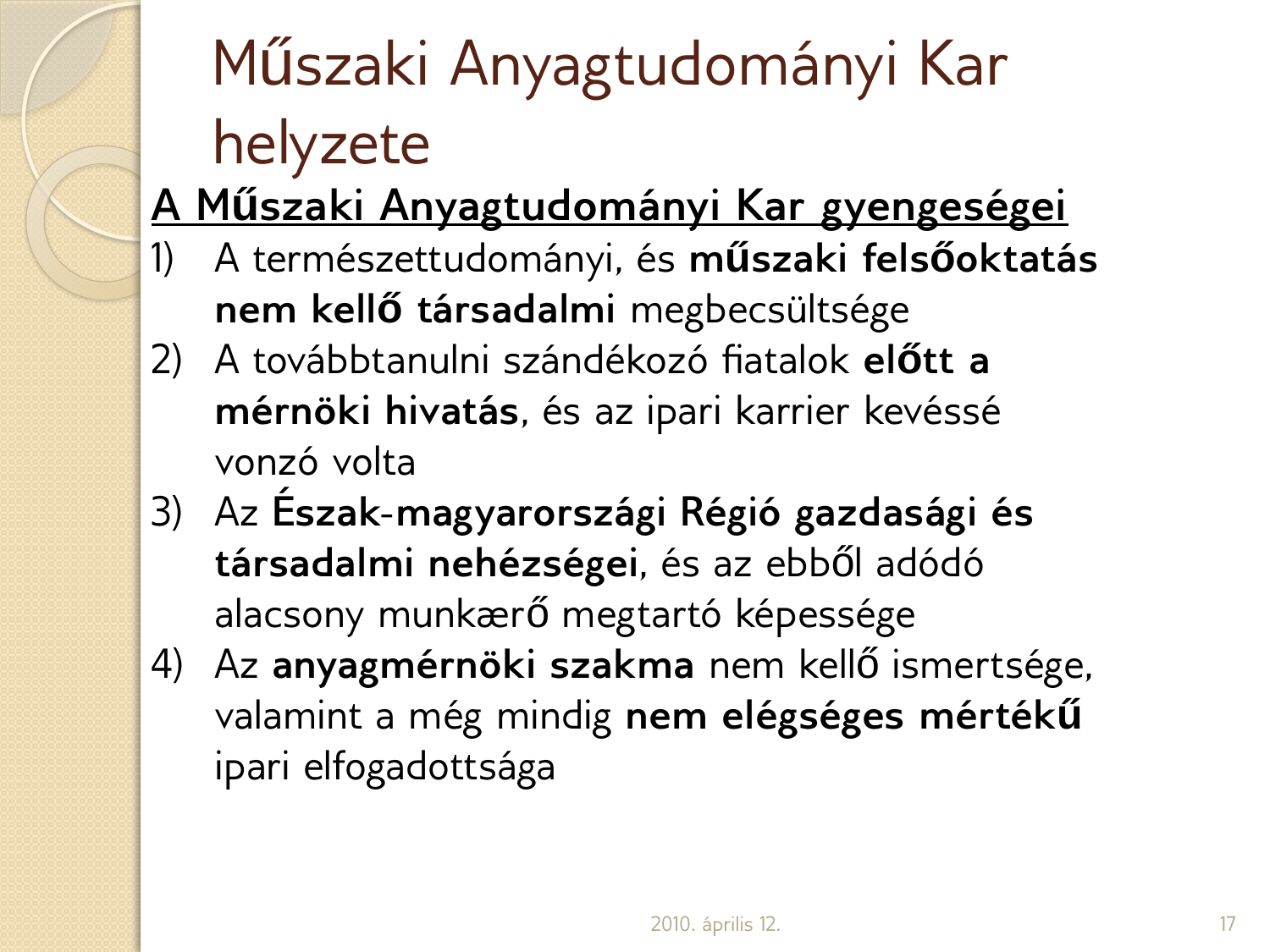

# Műszaki Anyagtudományi Kar helyzete
A Műszaki Anyagtudományi Kar gyengeségei
A természettudományi, és műszaki felsőoktatás nem kellő társadalmi megbecsültsége
A továbbtanulni szándékozó fiatalok előtt a mérnöki hivatás, és az ipari karrier kevéssé vonzó volta
Az Észak-magyarországi Régió gazdasági és társadalmi nehézségei, és az ebből adódó alacsony munkaerő megtartó képessége
Az anyagmérnöki szakma nem kellő ismertsége, valamint a még mindig nem elégséges mértékű ipari elfogadottsága
2010. április 12.
17